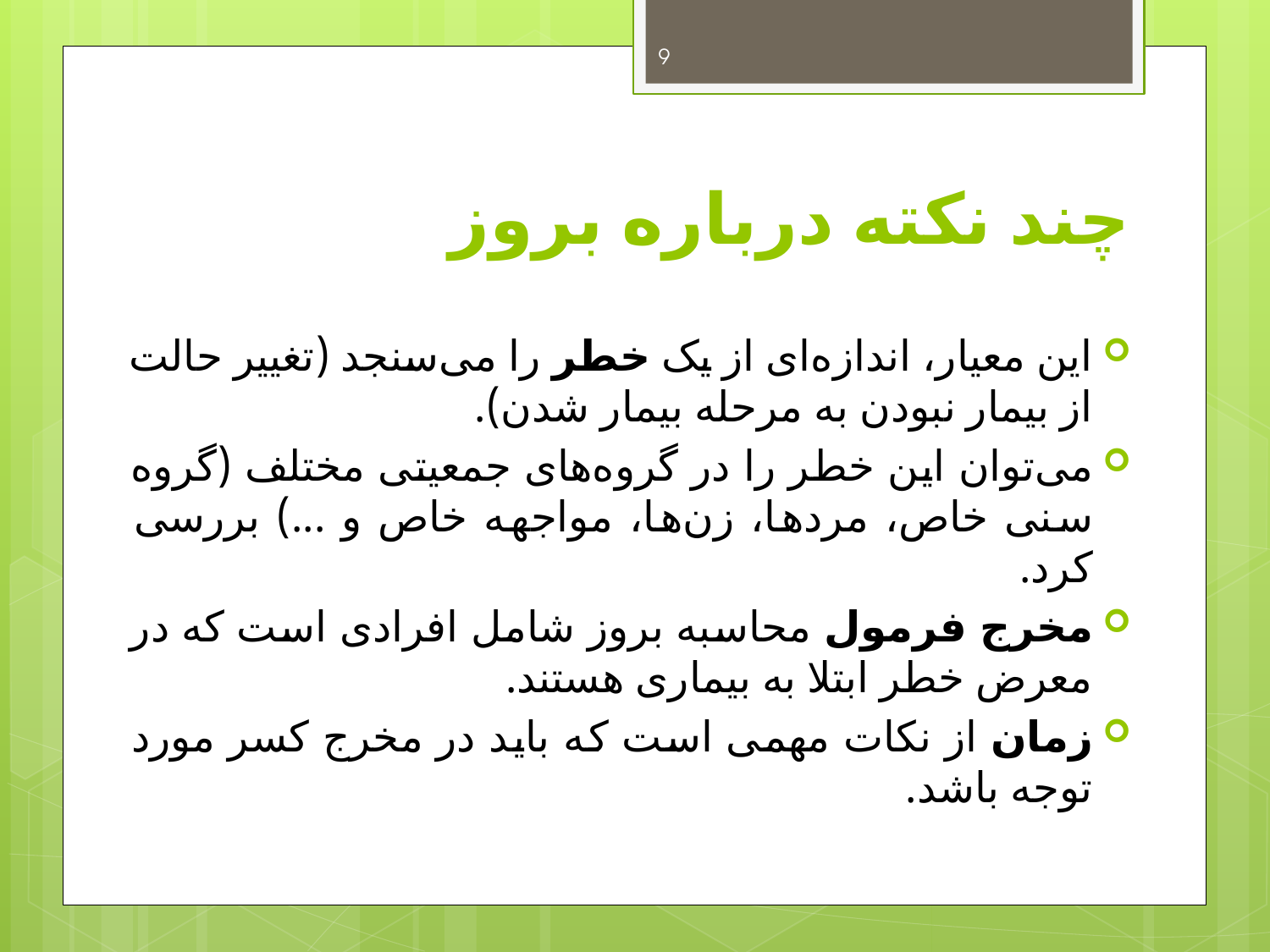

9
# چند نکته درباره بروز
این معیار، اندازه‌ای از یک خطر را می‌سنجد (تغییر حالت از بیمار نبودن به مرحله بیمار شدن).
می‌توان این خطر را در گروه‌های جمعیتی مختلف (گروه سنی خاص، مردها، زن‌ها، مواجهه خاص و ...) بررسی کرد.
مخرج فرمول محاسبه بروز شامل افرادی است که در معرض خطر ابتلا به بیماری هستند.
زمان از نکات مهمی است که باید در مخرج کسر مورد توجه باشد.